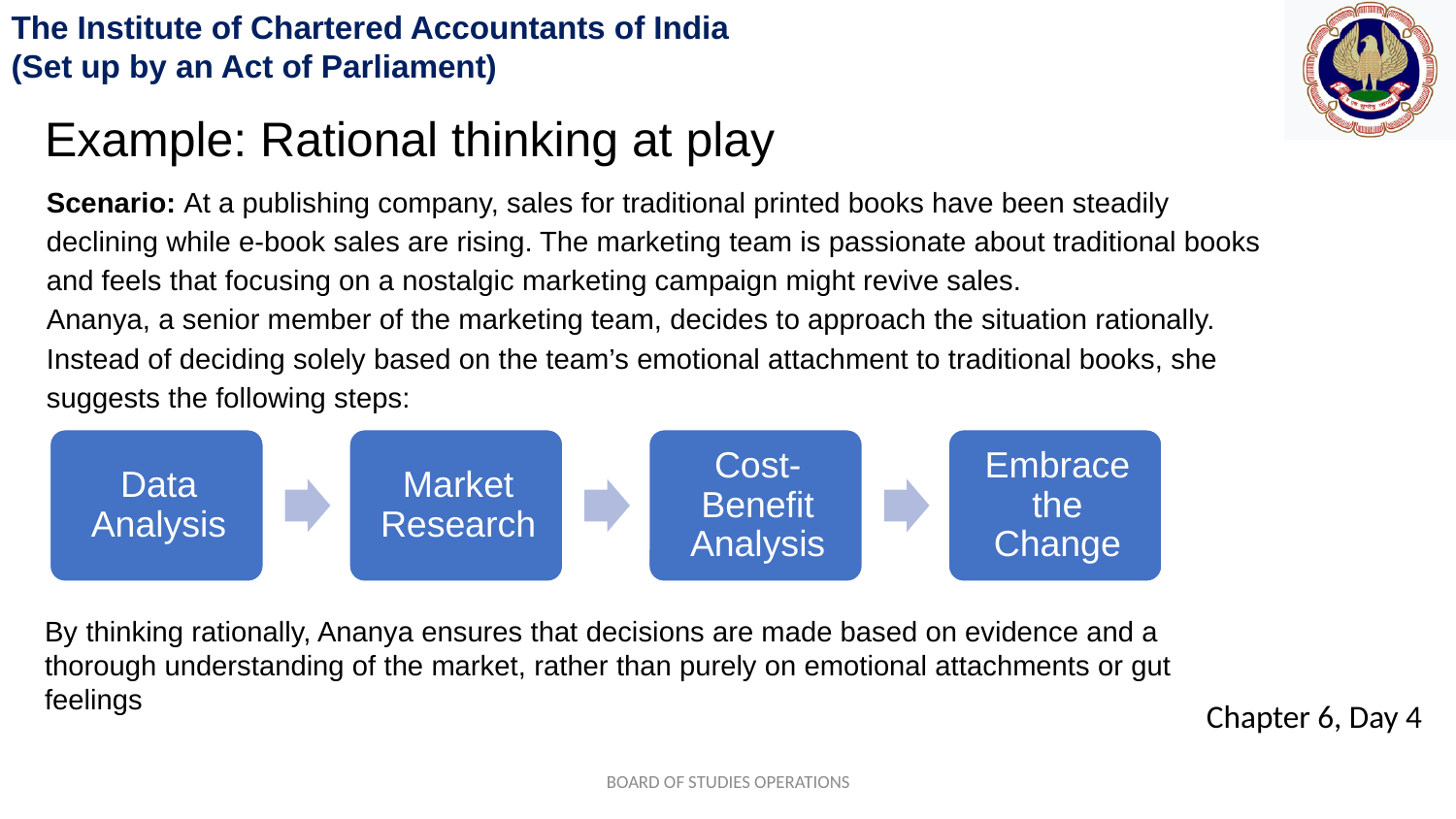

Example: Rational thinking at play
Scenario: At a publishing company, sales for traditional printed books have been steadily declining while e-book sales are rising. The marketing team is passionate about traditional books and feels that focusing on a nostalgic marketing campaign might revive sales.
Ananya, a senior member of the marketing team, decides to approach the situation rationally. Instead of deciding solely based on the team’s emotional attachment to traditional books, she suggests the following steps:
Data Analysis

Market Research

Cost-Benefit Analysis

Embrace the Change
By thinking rationally, Ananya ensures that decisions are made based on evidence and a thorough understanding of the market, rather than purely on emotional attachments or gut feelings
BOARD OF STUDIES OPERATIONS